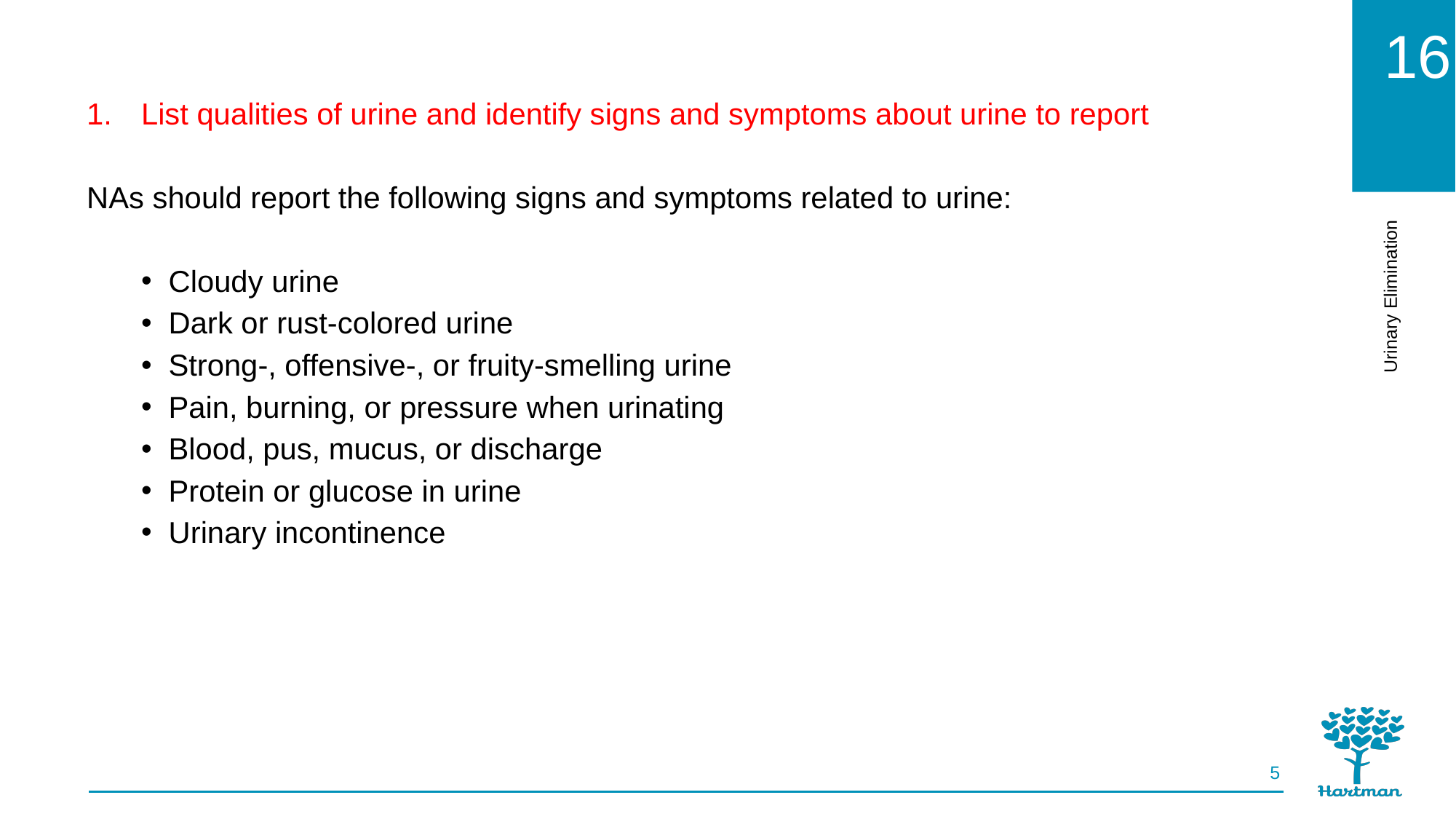

List qualities of urine and identify signs and symptoms about urine to report

NAs should report the following signs and symptoms related to urine:

Cloudy urine
Dark or rust-colored urine
Strong-, offensive-, or fruity-smelling urine
Pain, burning, or pressure when urinating
Blood, pus, mucus, or discharge
Protein or glucose in urine
Urinary incontinence
5